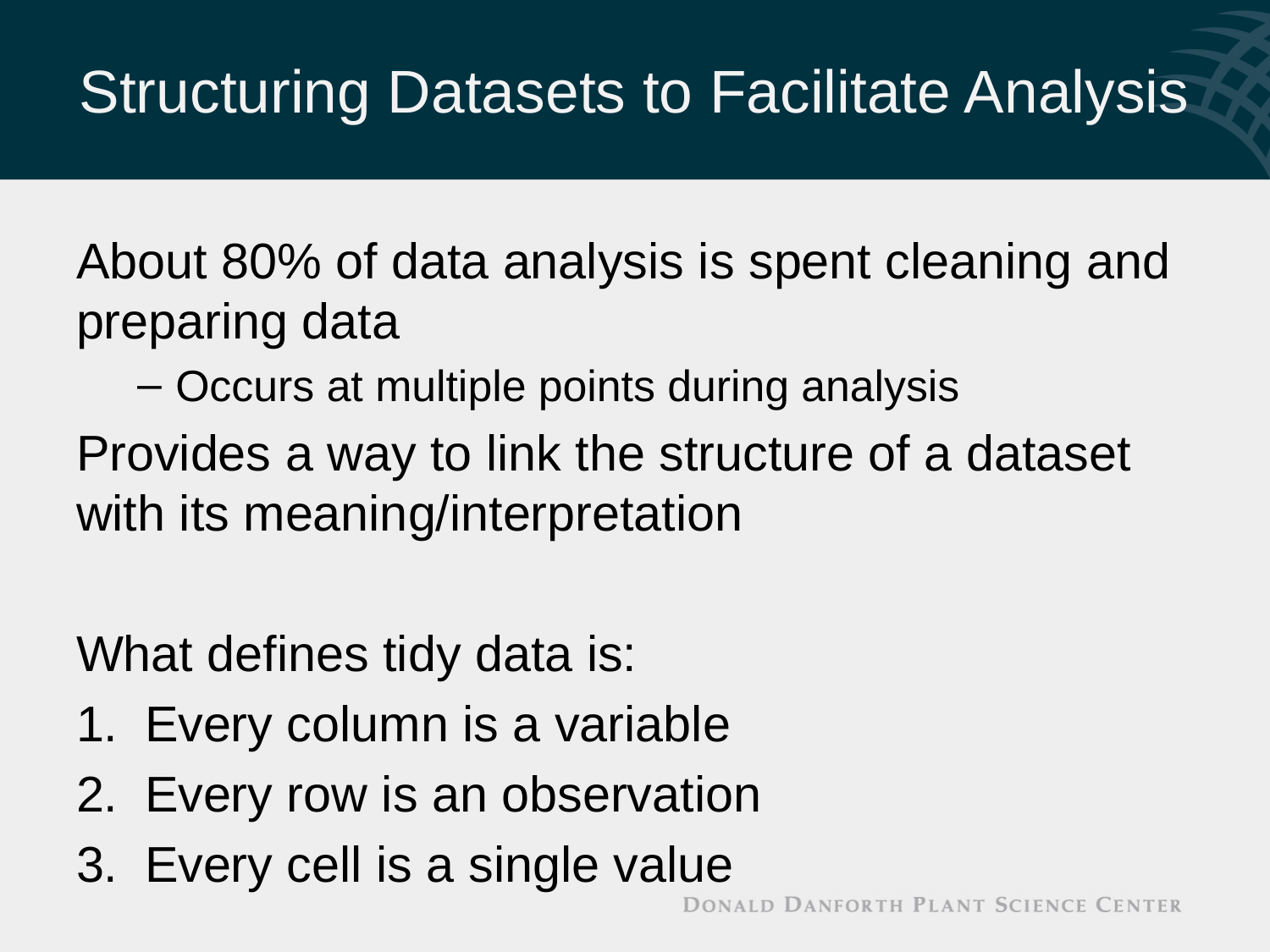

# Structuring Datasets to Facilitate Analysis
About 80% of data analysis is spent cleaning and preparing data
Occurs at multiple points during analysis
Provides a way to link the structure of a dataset with its meaning/interpretation

What defines tidy data is:
Every column is a variable
Every row is an observation
Every cell is a single value